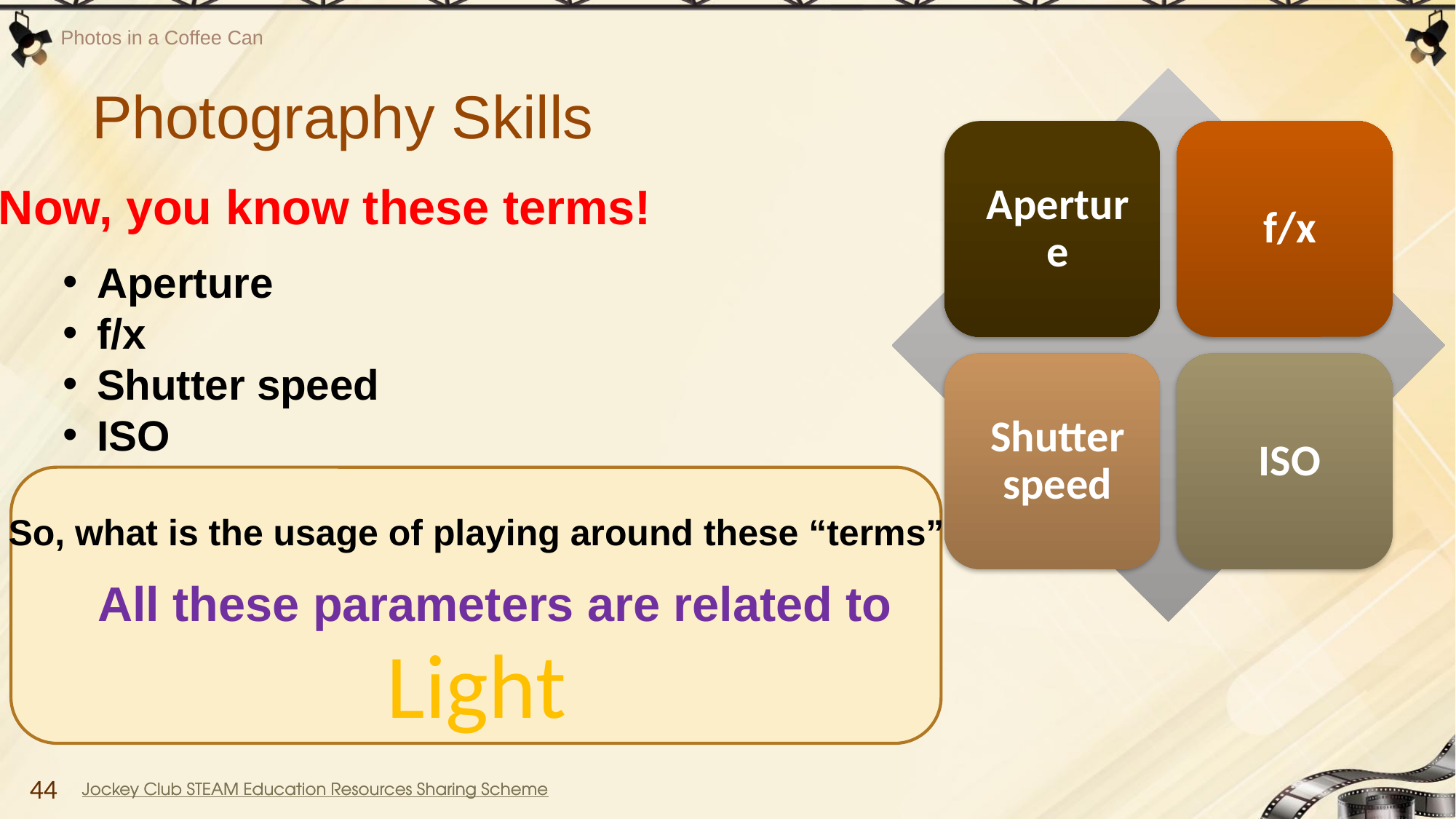

Aperture
f/x
Shutter speed
ISO
# Photography Skills
Now, you know these terms!
Aperture
f/x
Shutter speed
ISO

So, what is the usage of playing around these “terms”
All these parameters are related to
Light